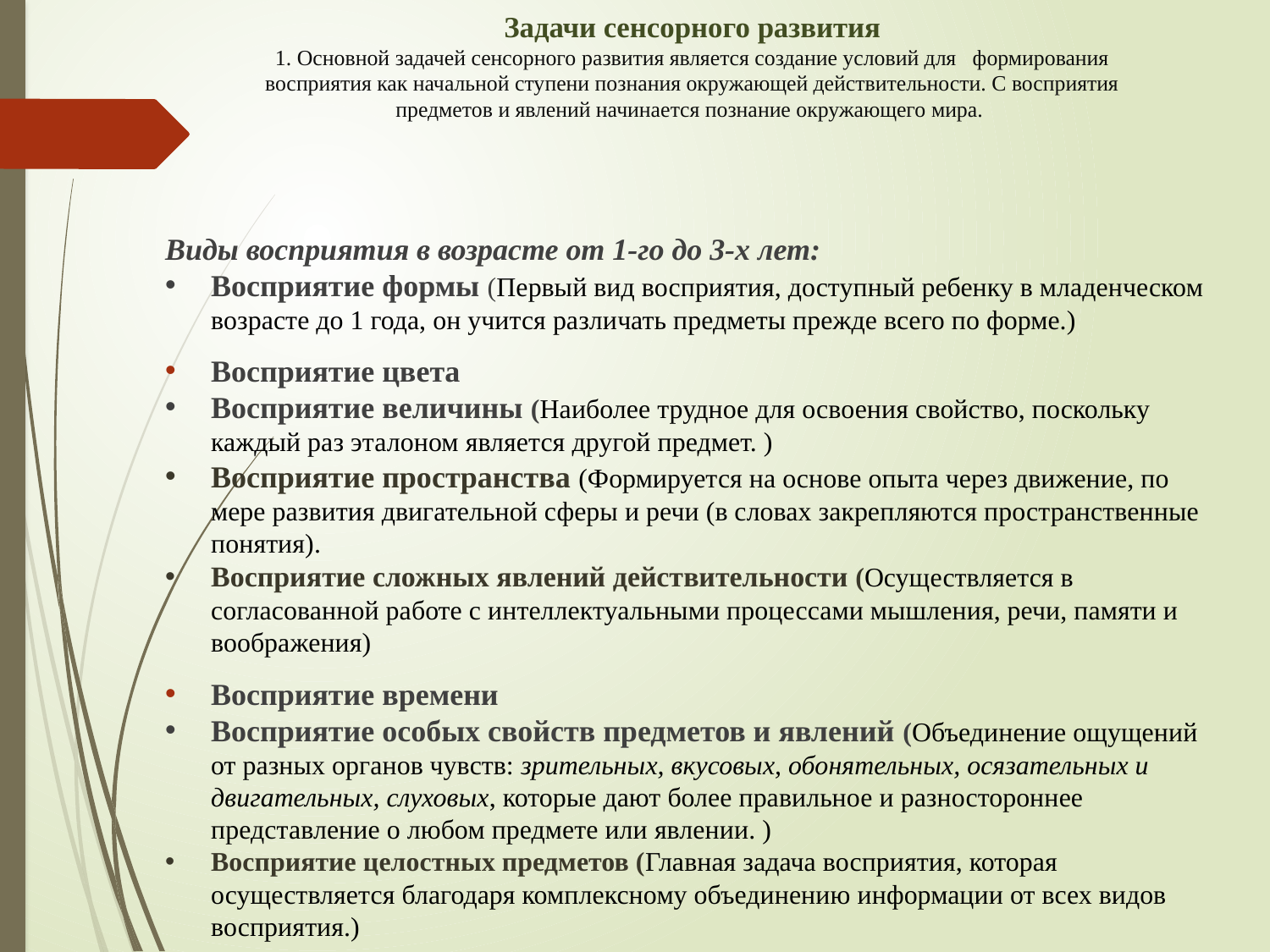

# Задачи сенсорного развития 1. Основной задачей сенсорного развития является создание условий для   формирования восприятия как начальной ступени познания окружающей действительности. С восприятия предметов и явлений начинается познание окружающего мира.
Виды восприятия в возрасте от 1-го до 3-х лет:
Восприятие формы (Первый вид восприятия, доступный ребенку в младенческом возрасте до 1 года, он учится различать предметы прежде всего по форме.)
Восприятие цвета
Восприятие величины (Наиболее трудное для освоения свойство, поскольку каждый раз эталоном является другой предмет. )
Восприятие пространства (Формируется на основе опыта через движение, по мере развития двигательной сферы и речи (в словах закрепляются пространственные понятия).
Восприятие сложных явлений действительности (Осуществляется в согласованной работе с интеллектуальными процессами мышления, речи, памяти и воображения)
Восприятие времени
Восприятие особых свойств предметов и явлений (Объединение ощущений от разных органов чувств: зрительных, вкусовых, обонятельных, осязательных и двигательных, слуховых, которые дают более правильное и разностороннее представление о любом предмете или явлении. )
Восприятие целостных предметов (Главная задача восприятия, которая осуществляется благодаря комплексному объединению информации от всех видов восприятия.)